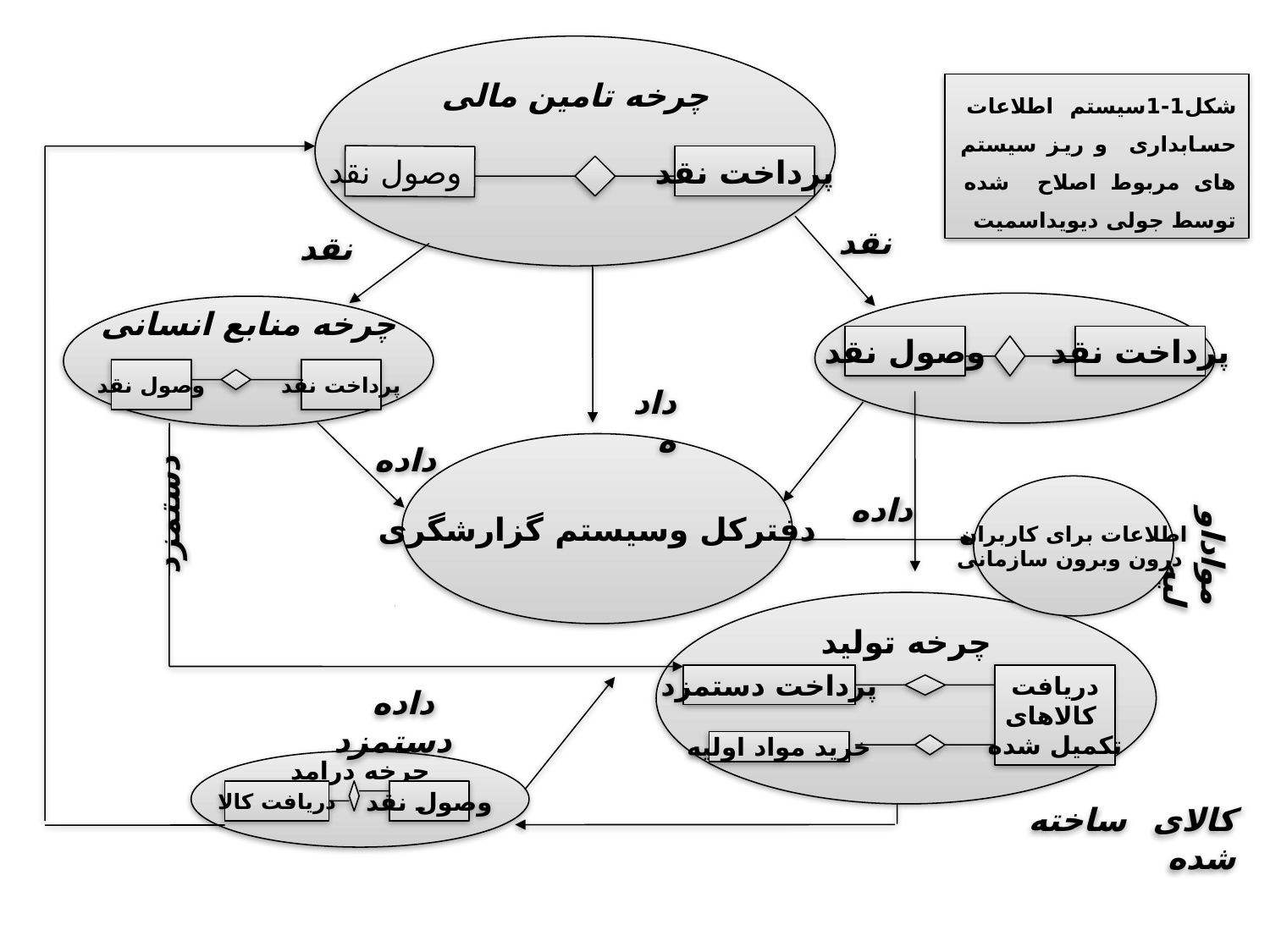

چرخه تامین مالی

شکل1-1سیستم اطلاعات حسابداری  و ریز سیستم های مربوط اصلاح  شده توسط جولی دیویداسمیت

وصول نقد
پرداخت نقد

 نقد
نقد

چرخه منابع انسانی

وصول نقد
پرداخت نقد

وصول نقد
پرداخت نقد

داده

داده
دفترکل وسیستم گزارشگری
   داده
اطلاعات برای کاربران
 درون وبرون سازمانی
                            دستمزد
مواداولیه

چرخه تولید

پرداخت دستمزد

دریافت
 کالاهای
تکمیل شده

 داده               دستمزد

خرید مواد اولیه

چرخه درامد

دریافت کالا

وصول نقد

کالای ساخته شده